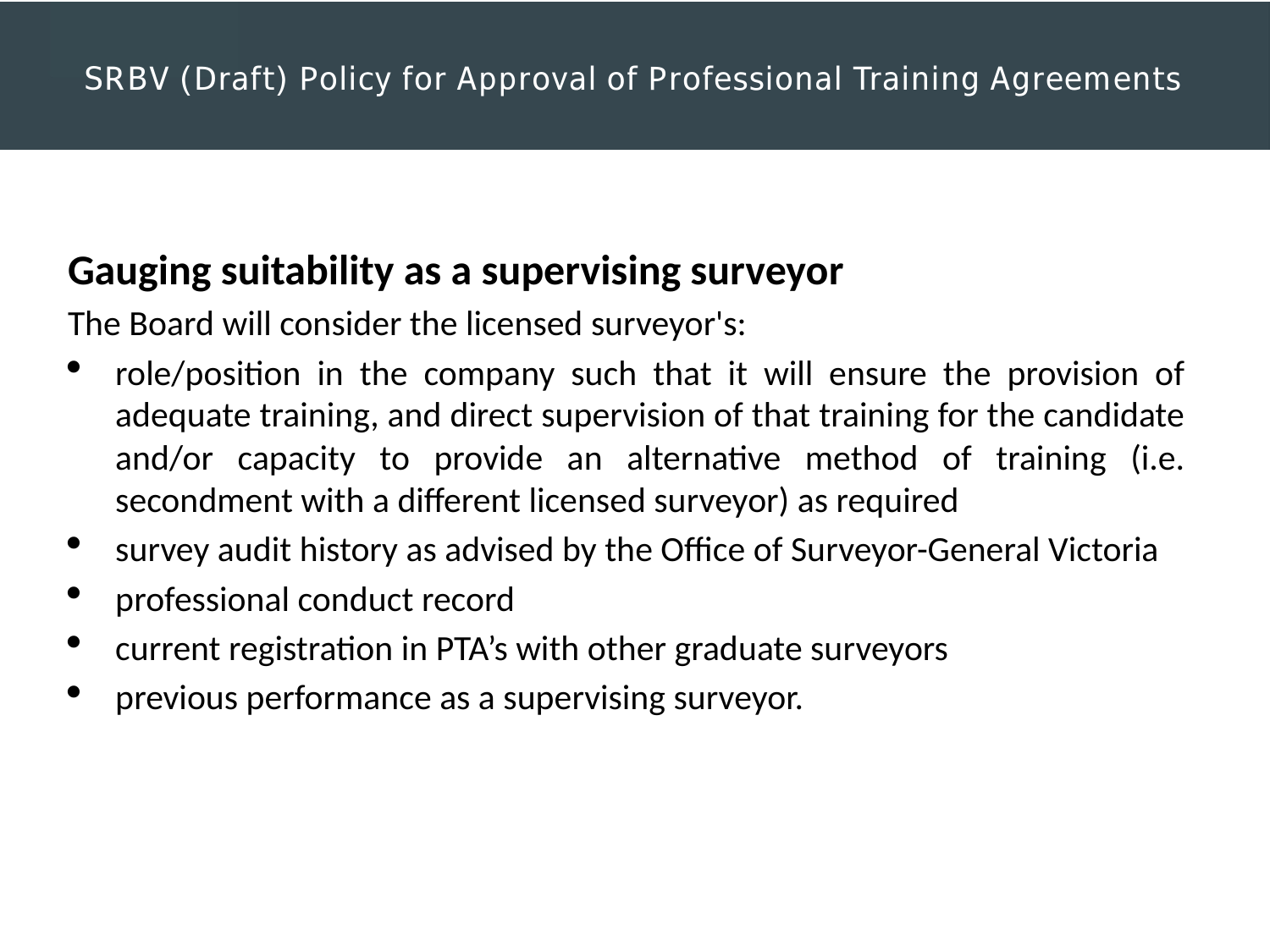

# SRBV (Draft) Policy for Approval of Professional Training Agreements
Gauging suitability as a supervising surveyor
The Board will consider the licensed surveyor's:
role/position in the company such that it will ensure the provision of adequate training, and direct supervision of that training for the candidate and/or capacity to provide an alternative method of training (i.e. secondment with a different licensed surveyor) as required
survey audit history as advised by the Office of Surveyor-General Victoria
professional conduct record
current registration in PTA’s with other graduate surveyors
previous performance as a supervising surveyor.